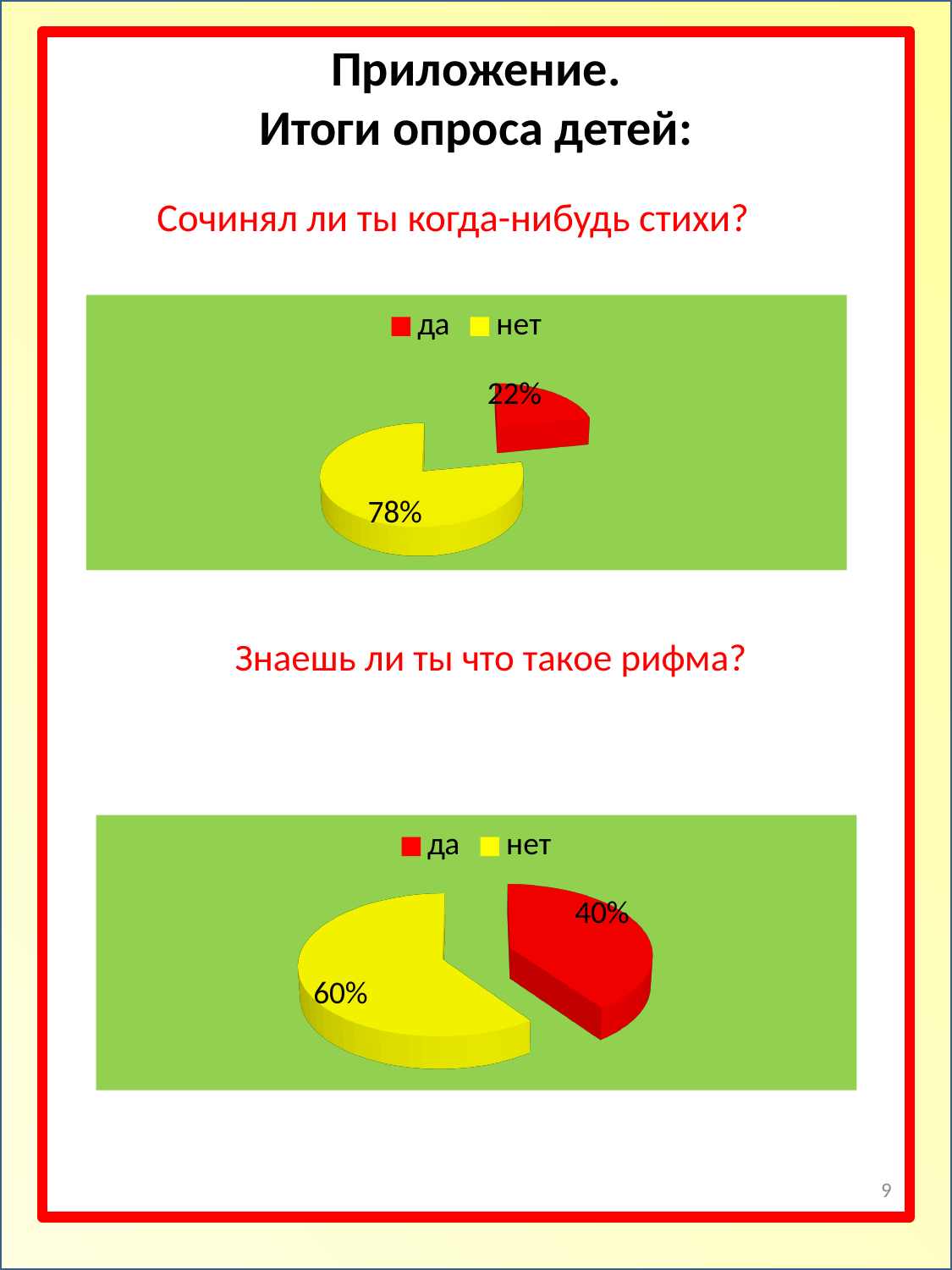

# Приложение. Итоги опроса детей:
Сочинял ли ты когда-нибудь стихи?

[unsupported chart]

Знаешь ли ты что такое рифма?

[unsupported chart]

9